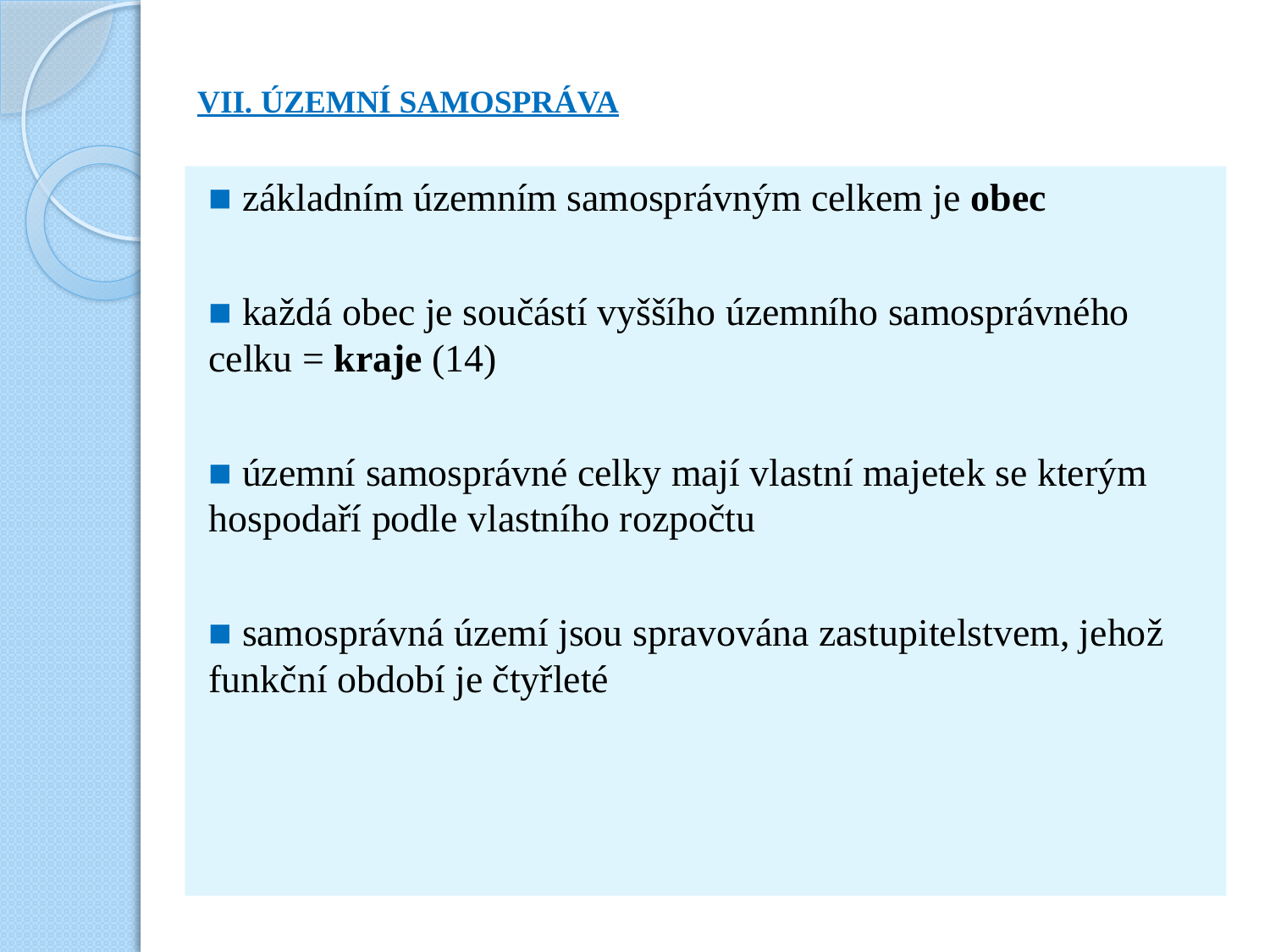

# VII. ÚZEMNÍ SAMOSPRÁVA
■ základním územním samosprávným celkem je obec

■ každá obec je součástí vyššího územního samosprávného celku = kraje (14)

■ územní samosprávné celky mají vlastní majetek se kterým hospodaří podle vlastního rozpočtu

■ samosprávná území jsou spravována zastupitelstvem, jehož funkční období je čtyřleté